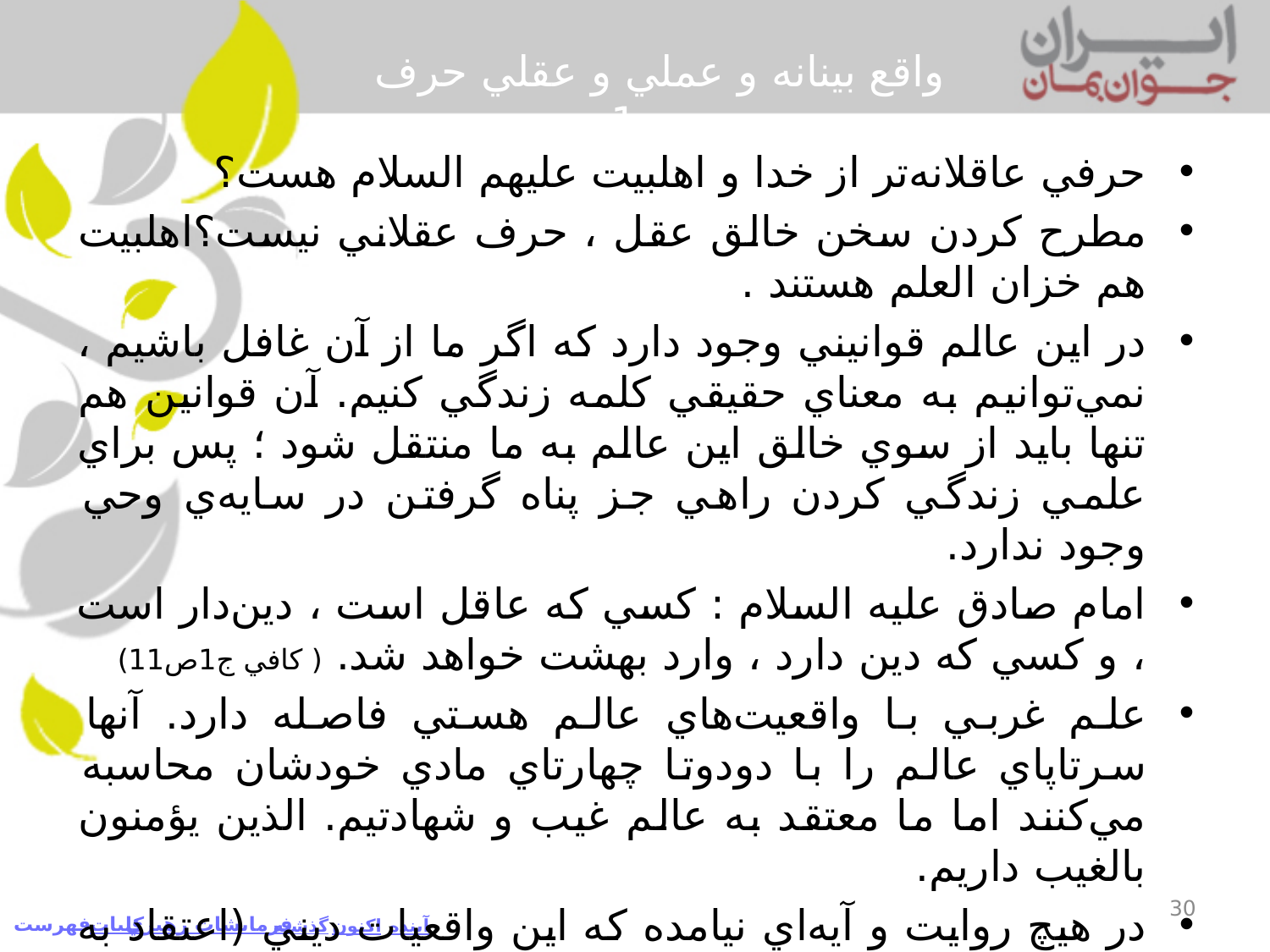

# واقع بينانه و عملي و عقلي حرف زدن1
حرفي عاقلانه‌تر از خدا و اهلبيت عليهم السلام هست؟
مطرح كردن سخن خالق عقل ، حرف عقلاني نيست؟اهلبيت هم خزان العلم هستند .
در اين عالم قوانيني وجود دارد كه اگر ما از آن غافل باشيم ، نمي‌توانيم به معناي حقيقي كلمه زندگي كنيم. آن قوانين هم تنها بايد از سوي خالق اين عالم به ما منتقل شود ؛ پس براي علمي زندگي كردن راهي جز پناه گرفتن در سايه‌ي وحي وجود ندارد.
امام صادق عليه السلام : كسي كه عاقل است ، دين‌دار است ، و كسي كه دين دارد ، وارد بهشت خواهد شد. ( كافي ج1ص11)
علم غربي با واقعيت‌هاي عالم هستي فاصله دارد. آنها سرتاپاي عالم را با دودوتا چهارتاي مادي خودشان محاسبه مي‌كنند اما ما معتقد به عالم غيب و شهادتيم. الذين يؤمنون بالغيب داريم.
در هيچ روايت و آيه‌اي نيامده كه اين واقعيات ديني (اعتقاد به غيب و بهره‌مندي از تقوا) به درد زماني مي‌خورد كه مدينه فاضله باشد و همه آن را درك كنند . مگر زمان رسول خدا صلي الله عليه و آله و اميرالمومنين عليه السلام همه درك مي‌كردند؟
30